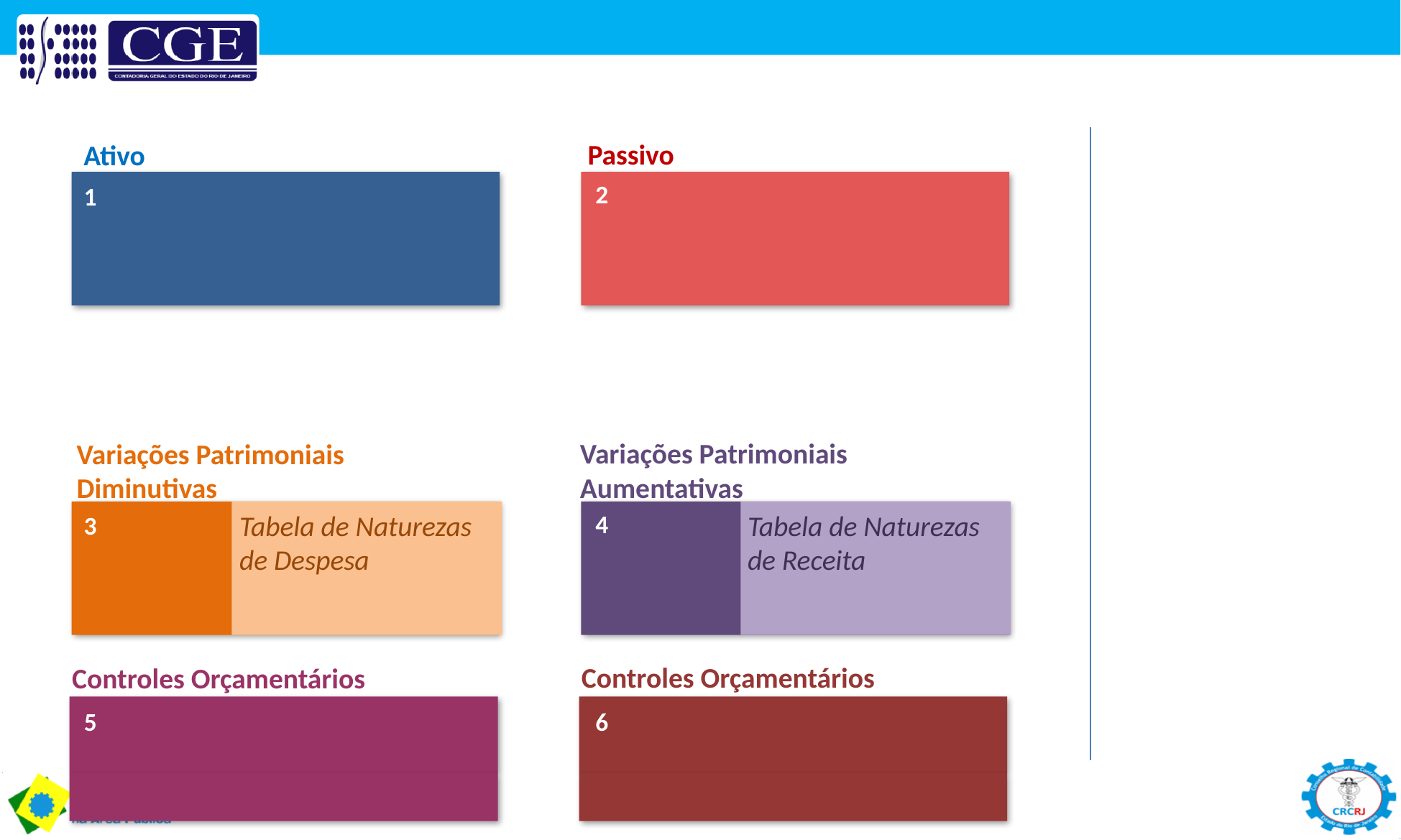

Passivo
Ativo

2
1
Variações Patrimoniais
Aumentativas
Variações Patrimoniais
Diminutivas
Tabela de Naturezas de Despesa
Tabela de Naturezas de Receita
4

3
Controles Orçamentários
Controles Orçamentários

5
6